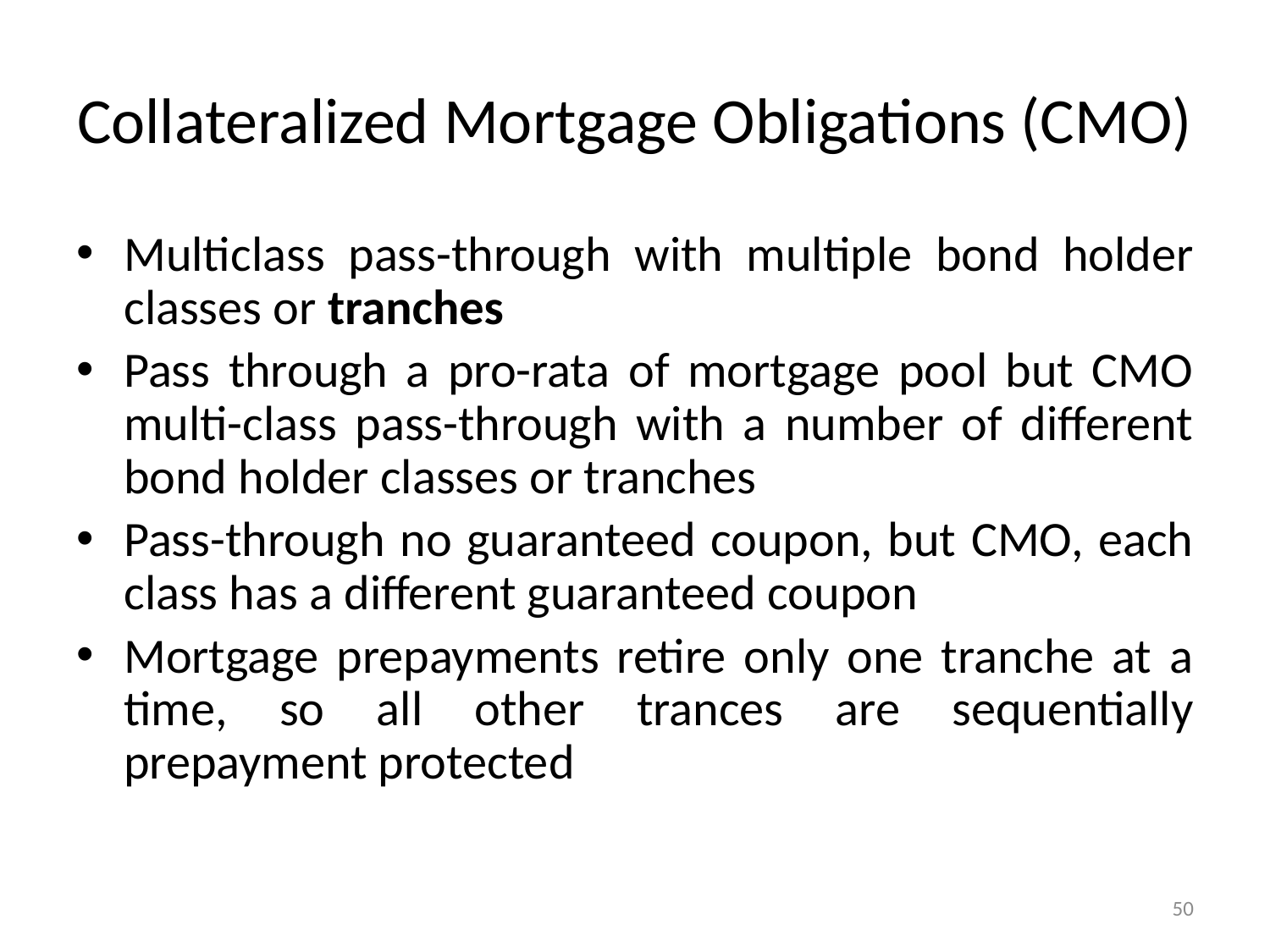

# Collateralized Mortgage Obligations (CMO)
Multiclass pass-through with multiple bond holder classes or tranches
Pass through a pro-rata of mortgage pool but CMO multi-class pass-through with a number of different bond holder classes or tranches
Pass-through no guaranteed coupon, but CMO, each class has a different guaranteed coupon
Mortgage prepayments retire only one tranche at a time, so all other trances are sequentially prepayment protected

50